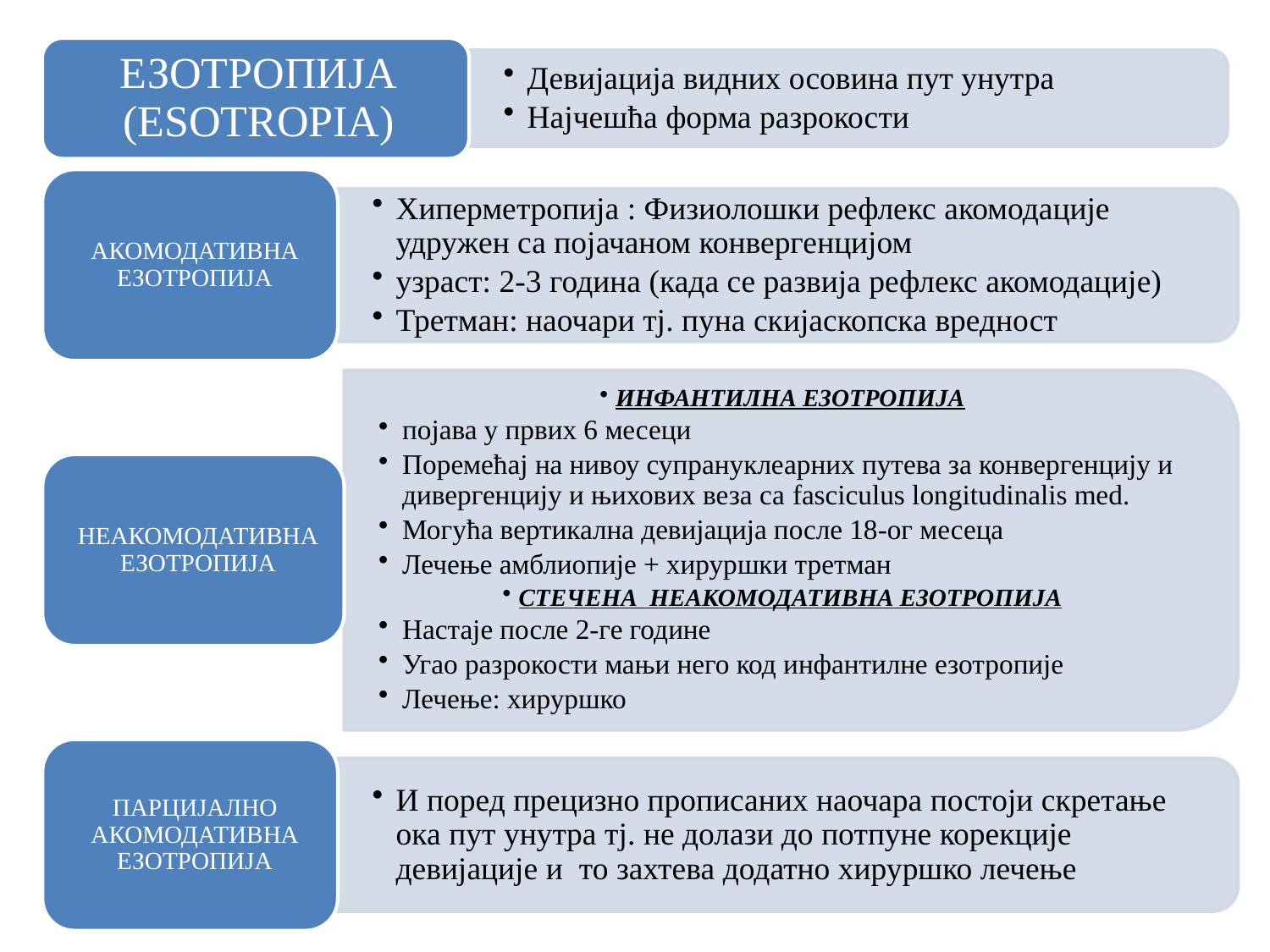

Девијација видних осовина пут унутра
Најчешћа форма разрокости
ЕЗОТРОПИЈА (ESOTROPIA)
Хиперметропија : Физиолошки рефлекс акомодације удружен са појачаном конвергенцијом
узраст: 2-3 година (када се развија рефлекс акомодације)
Третман: наочари тј. пуна скијаскопска вредност
АКОМОДАТИВНА ЕЗОТРОПИЈА
ИНФАНТИЛНА ЕЗОТРОПИЈА
појава у првих 6 месеци
Поремећај на нивоу супрануклеарних путева за конвергенцију и дивергенцију и њихових веза са fasciculus longitudinalis med.
Могућа вертикална девијација после 18-ог месеца
Лечење амблиопије + хируршки третман
СТЕЧЕНА  НЕАКОМОДАТИВНА ЕЗОТРОПИЈА
Настаје после 2-ге године
Угао разрокости мањи него код инфантилне езотропије
Лечење: хируршко
НЕАКОМОДАТИВНА ЕЗОТРОПИЈА
И поред прецизно прописаних наочара постоји скретање ока пут унутра тј. не долази до потпуне корекције девијације и  то захтева додатно хируршко лечење
ПАРЦИЈАЛНО АКОМОДАТИВНА ЕЗОТРОПИЈА